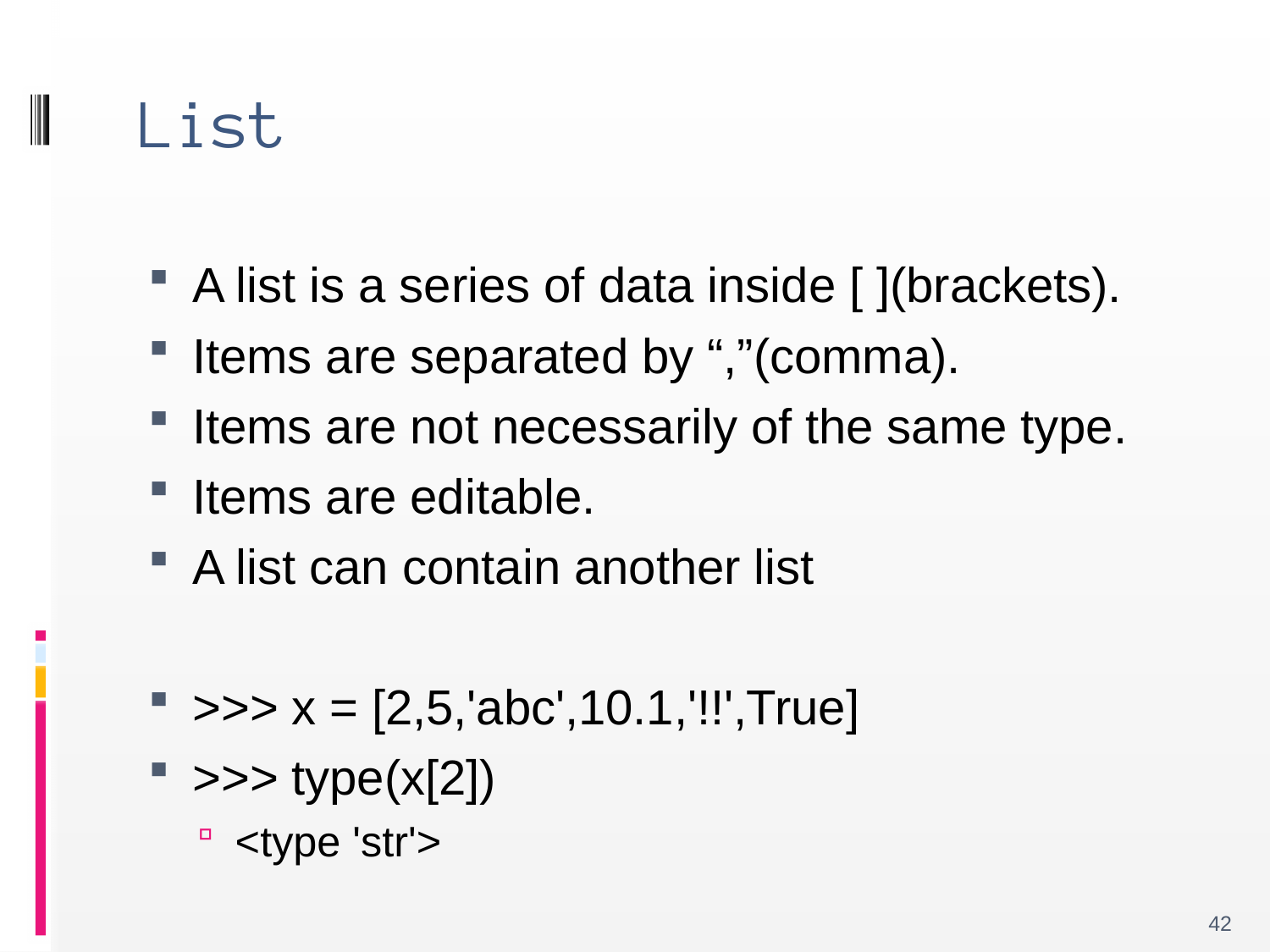

# List
A list is a series of data inside [ ](brackets).
Items are separated by “,”(comma).
Items are not necessarily of the same type.
Items are editable.
A list can contain another list

>>> x = [2,5,'abc',10.1,'!!',True]
>>> type(x[2])
<type 'str'>
42